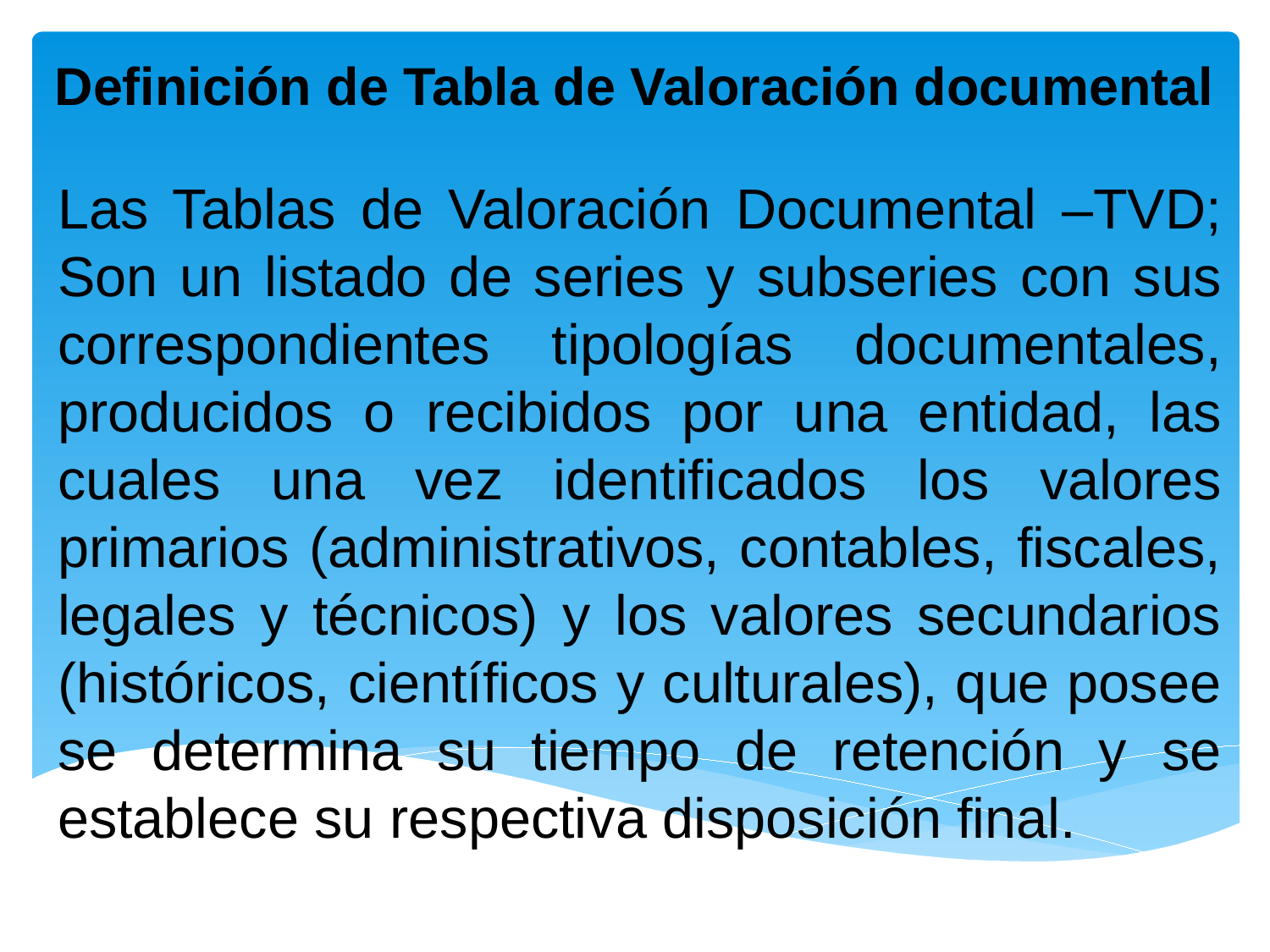

# Definición de Tabla de Valoración documental
Las Tablas de Valoración Documental –TVD; Son un listado de series y subseries con sus correspondientes tipologías documentales, producidos o recibidos por una entidad, las cuales una vez identificados los valores primarios (administrativos, contables, fiscales, legales y técnicos) y los valores secundarios (históricos, científicos y culturales), que posee se determina su tiempo de retención y se establece su respectiva disposición final.